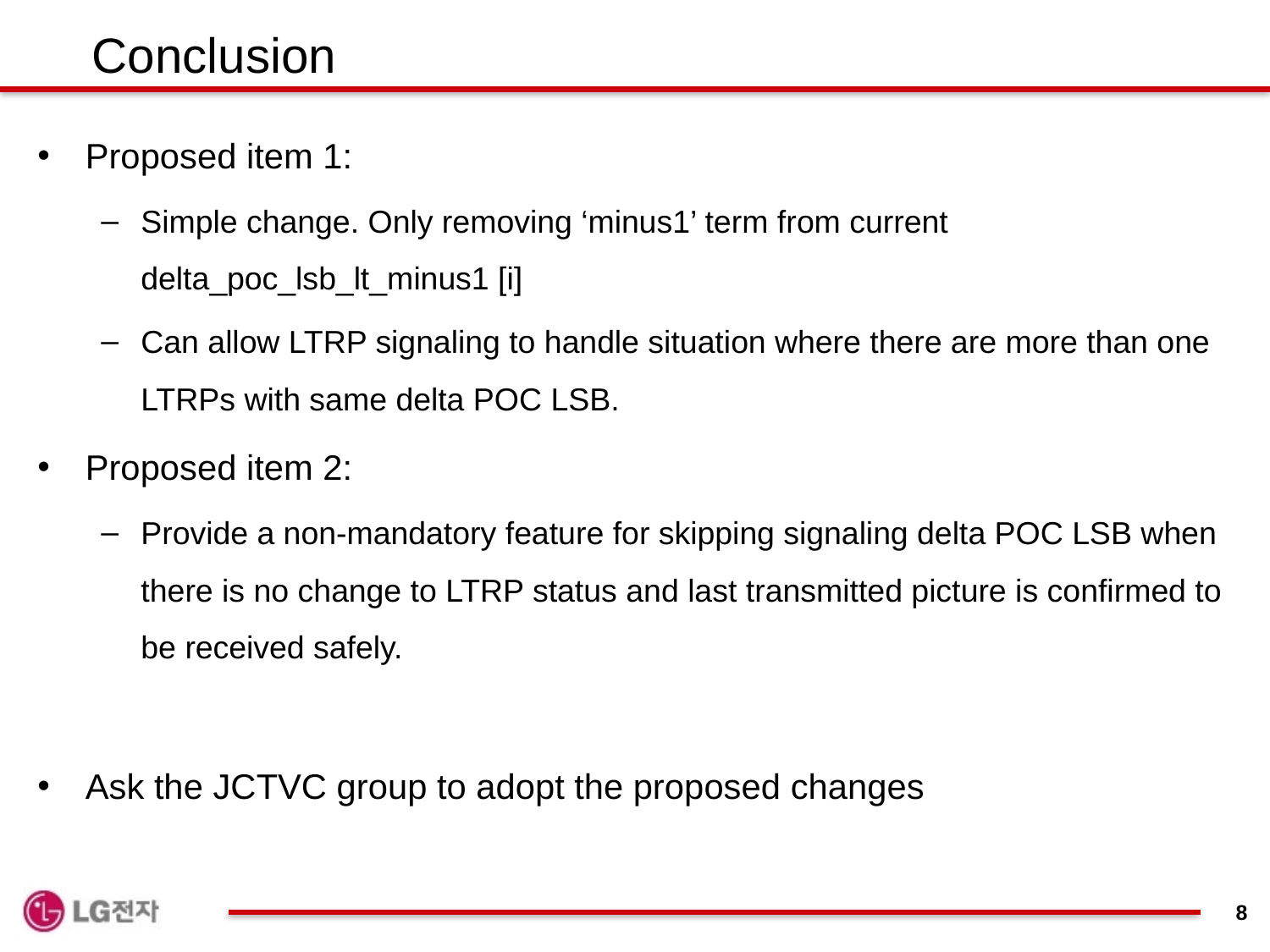

# Conclusion
Proposed item 1:
Simple change. Only removing ‘minus1’ term from current delta_poc_lsb_lt_minus1 [i]
Can allow LTRP signaling to handle situation where there are more than one LTRPs with same delta POC LSB.
Proposed item 2:
Provide a non-mandatory feature for skipping signaling delta POC LSB when there is no change to LTRP status and last transmitted picture is confirmed to be received safely.

Ask the JCTVC group to adopt the proposed changes

8